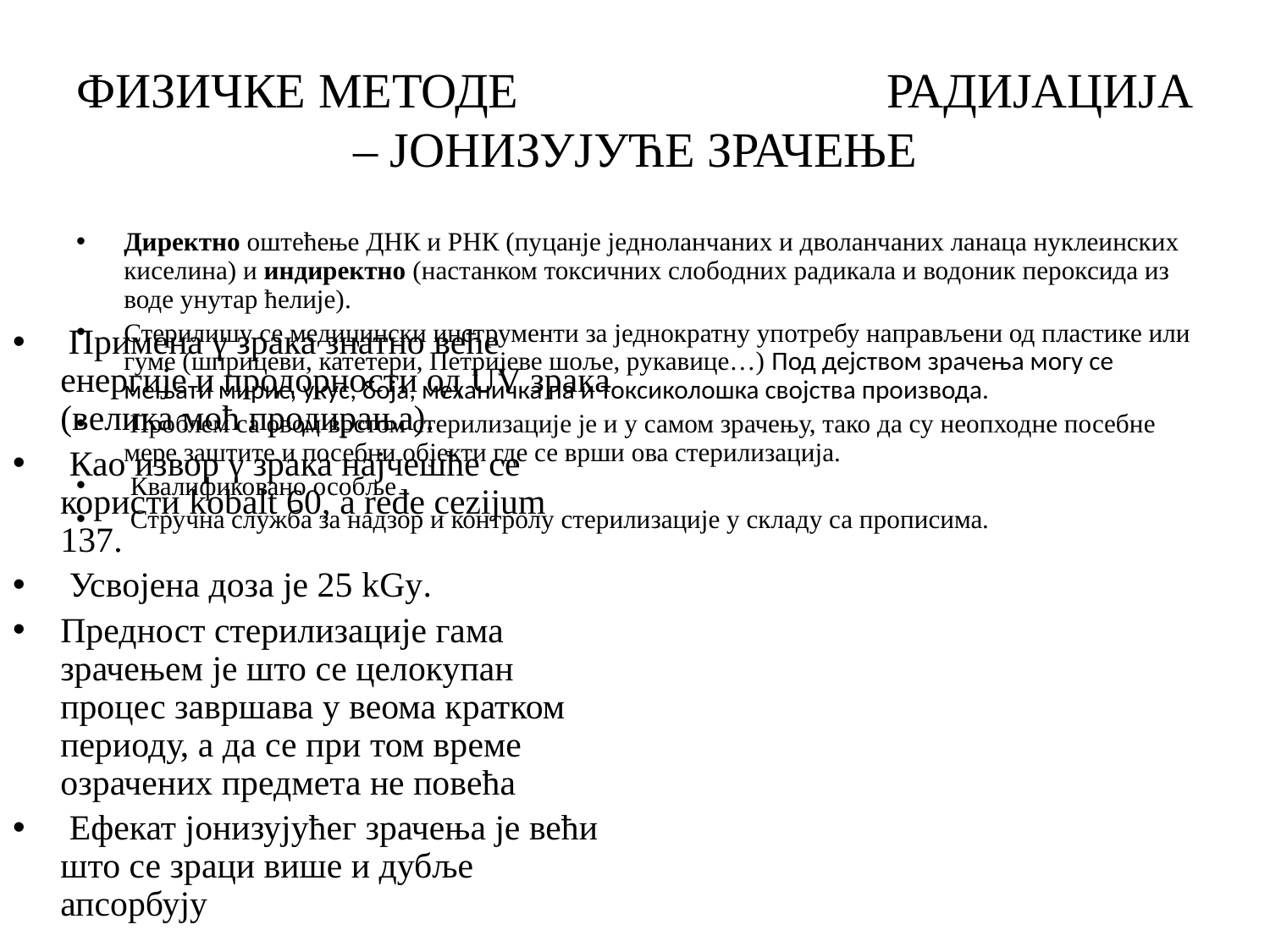

ФИЗИЧКЕ МЕТОДЕ                              РАДИЈАЦИЈА – ЈОНИЗУЈУЋЕ ЗРАЧЕЊЕ
Директно оштећење ДНК и РНК (пуцанје једноланчаних и дволанчаних ланаца нуклеинских киселина) и индиректно (настанком токсичних слободних радикала и водоник пероксида из воде унутар ћелије).
Стерилишу се медицински инструменти за једнократну употребу направљени од пластике или гуме (шприцеви, катетери, Петријеве шоље, рукавице…) Под дејством зрачења могу се мењати мирис, укус, боја, механичка па и токсиколошка својства производа.
 Проблем са овом врстом стерилизације је и у самом зрачењу, тако да су неопходне посебне мере заштите и посебни објекти где се врши ова стерилизација.
 Квалификовано особље
 Стручна служба за надзор и контролу стерилизације у складу са прописима.

 Примена γ зрака знатно веће енергије и продорности од UV зрака (велика моћ продирања).
 Као извор γ зрака најчешће се користи kobalt 60, а ređe cezijum 137.
 Усвојена доза је 25 kGy.
Предност стерилизације гама зрачењем је што се целокупан процес завршава у веома кратком периоду, а да се при том време озрачених предмета не повећа
 Ефекат јонизујућег зрачења је већи што се зраци више и дубље апсорбују